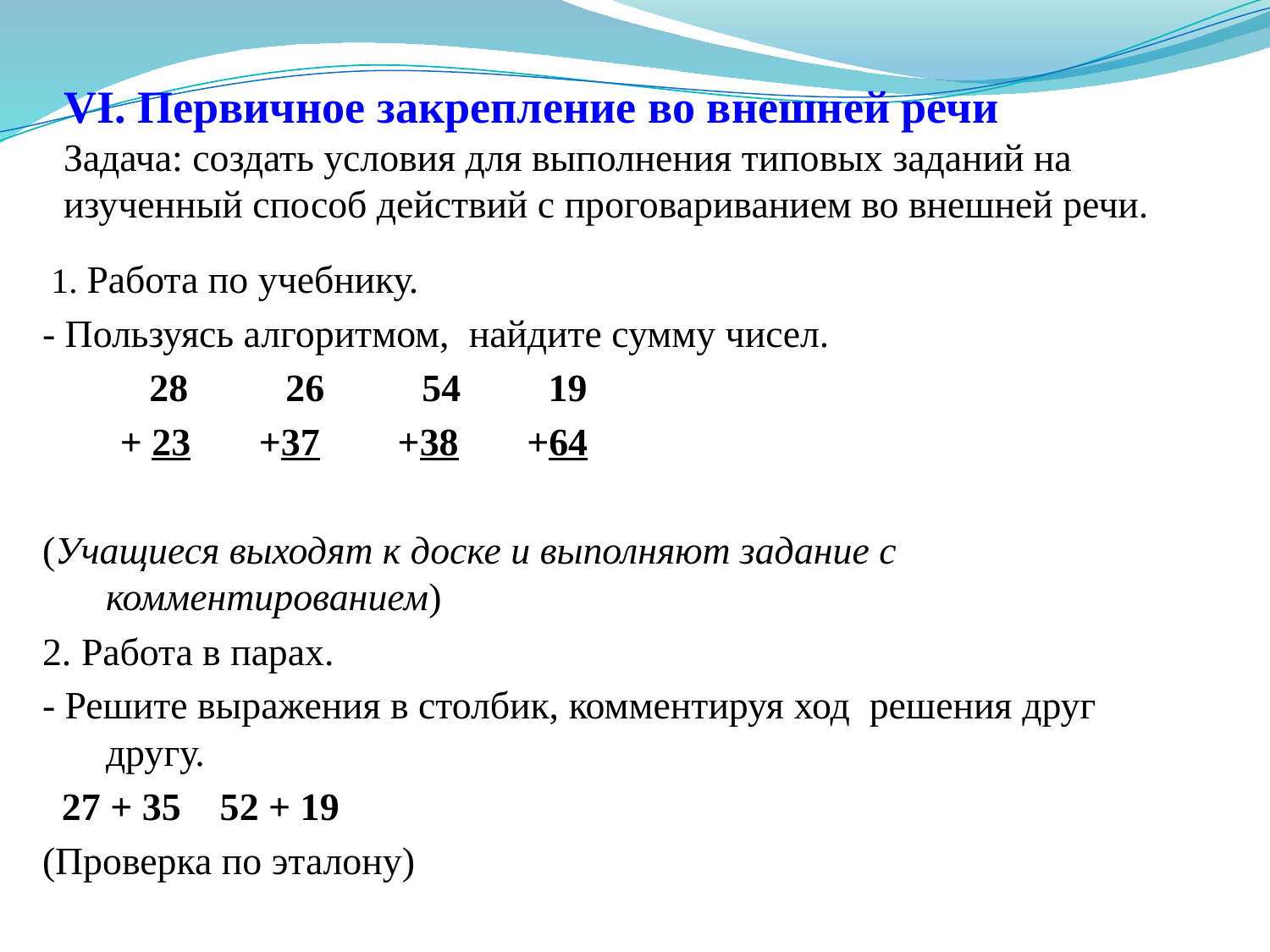

# VI. Первичное закрепление во внешней речи Задача: создать условия для выполнения типовых заданий на изученный способ действий с проговариванием во внешней речи.
 1. Работа по учебнику.
- Пользуясь алгоритмом,  найдите сумму чисел.
           28          26          54         19
        + 23       +37        +38       +64

(Учащиеся выходят к доске и выполняют задание с комментированием)
2. Работа в парах.
- Решите выражения в столбик, комментируя ход  решения друг другу.
  27 + 35    52 + 19
(Проверка по эталону)